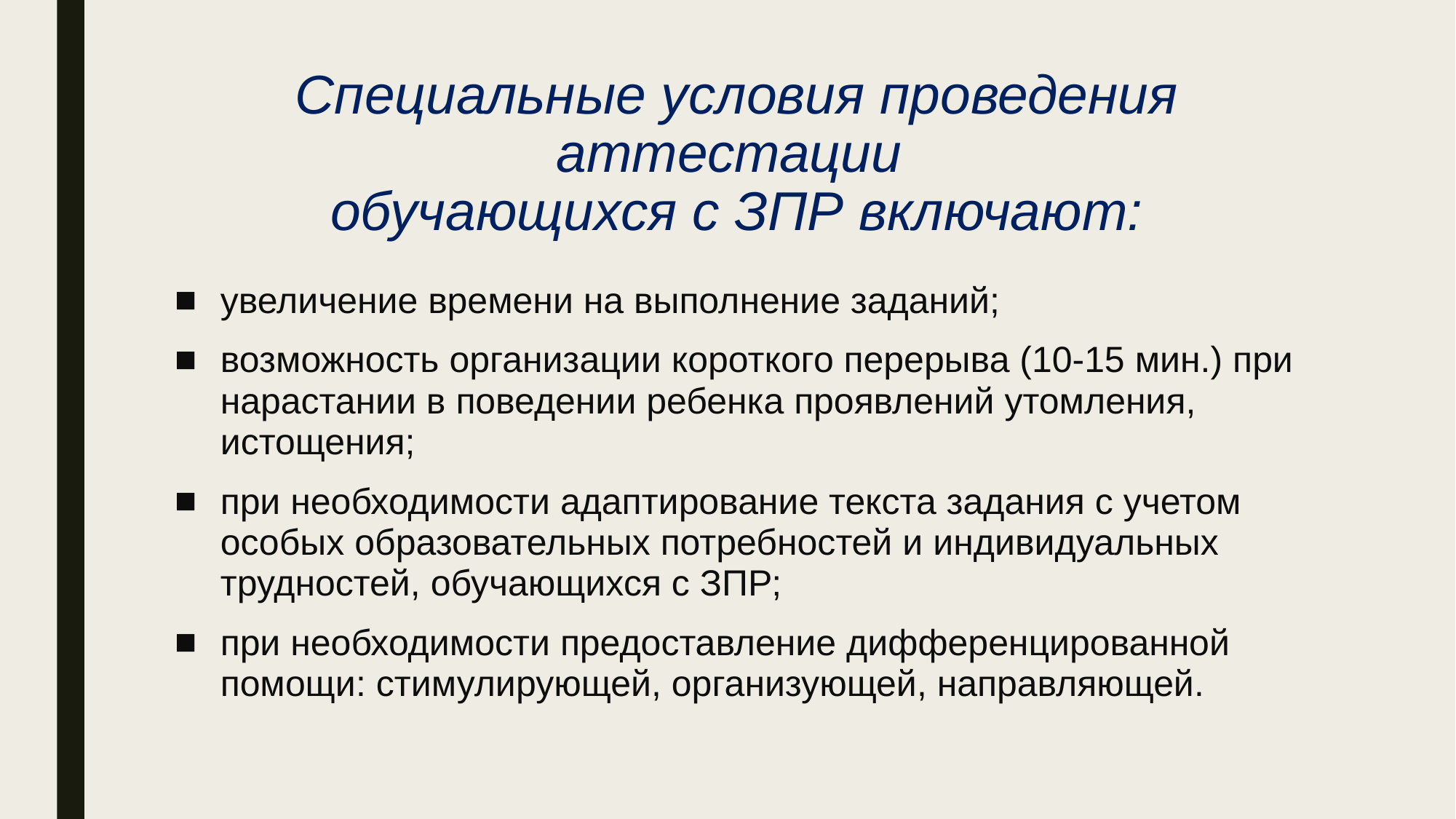

# Специальные условия проведения аттестации обучающихся с ЗПР включают:
увеличение времени на выполнение заданий;
возможность организации короткого перерыва (10-15 мин.) при нарастании в поведении ребенка проявлений утомления, истощения;
при необходимости адаптирование текста задания с учетом особых образовательных потребностей и индивидуальных трудностей, обучающихся с ЗПР;
при необходимости предоставление дифференцированной помощи: стимулирующей, организующей, направляющей.